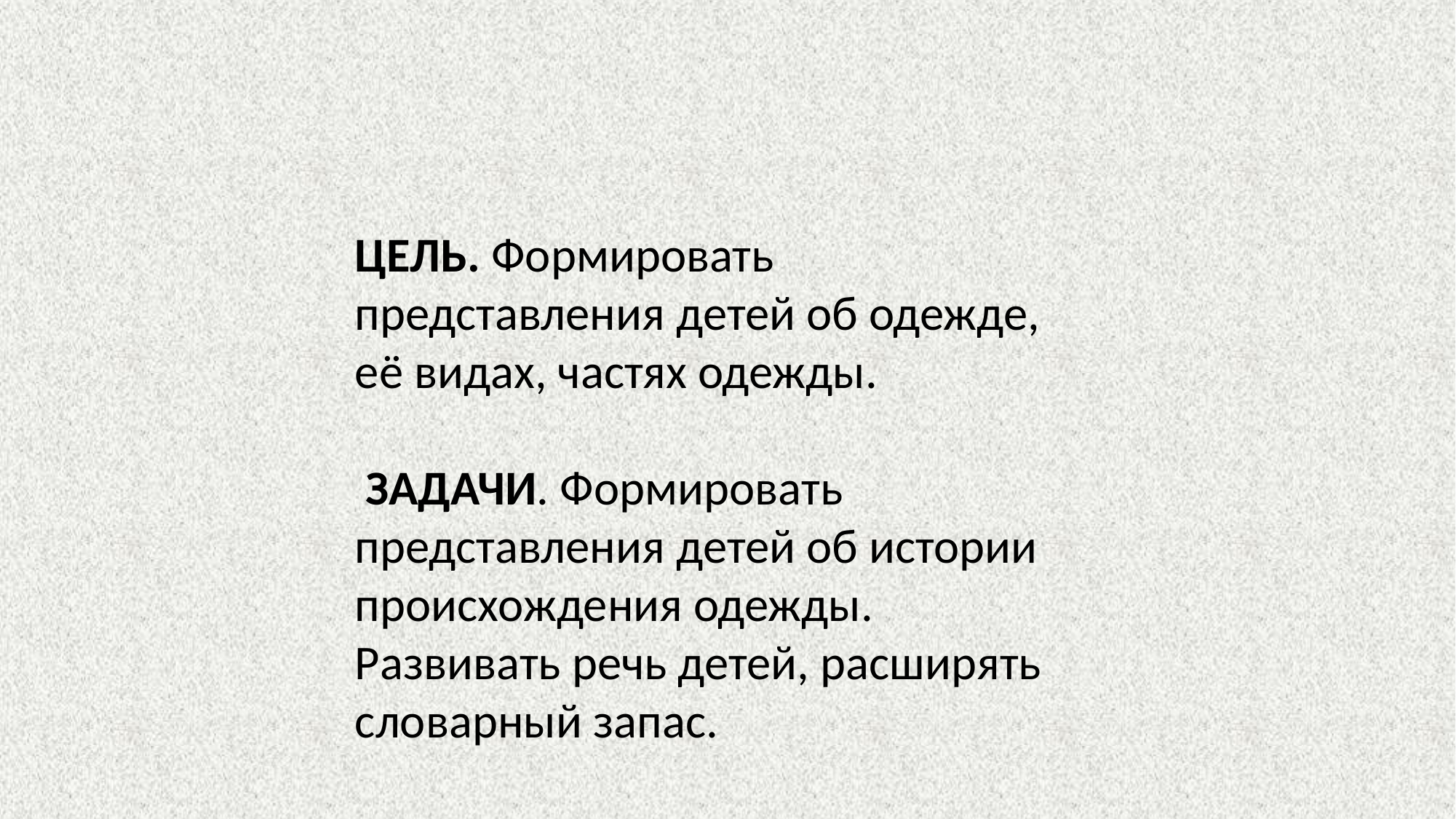

ЦЕЛЬ. Формировать представления детей об одежде, её видах, частях одежды.

 ЗАДАЧИ. Формировать представления детей об истории происхождения одежды. Развивать речь детей, расширять словарный запас.